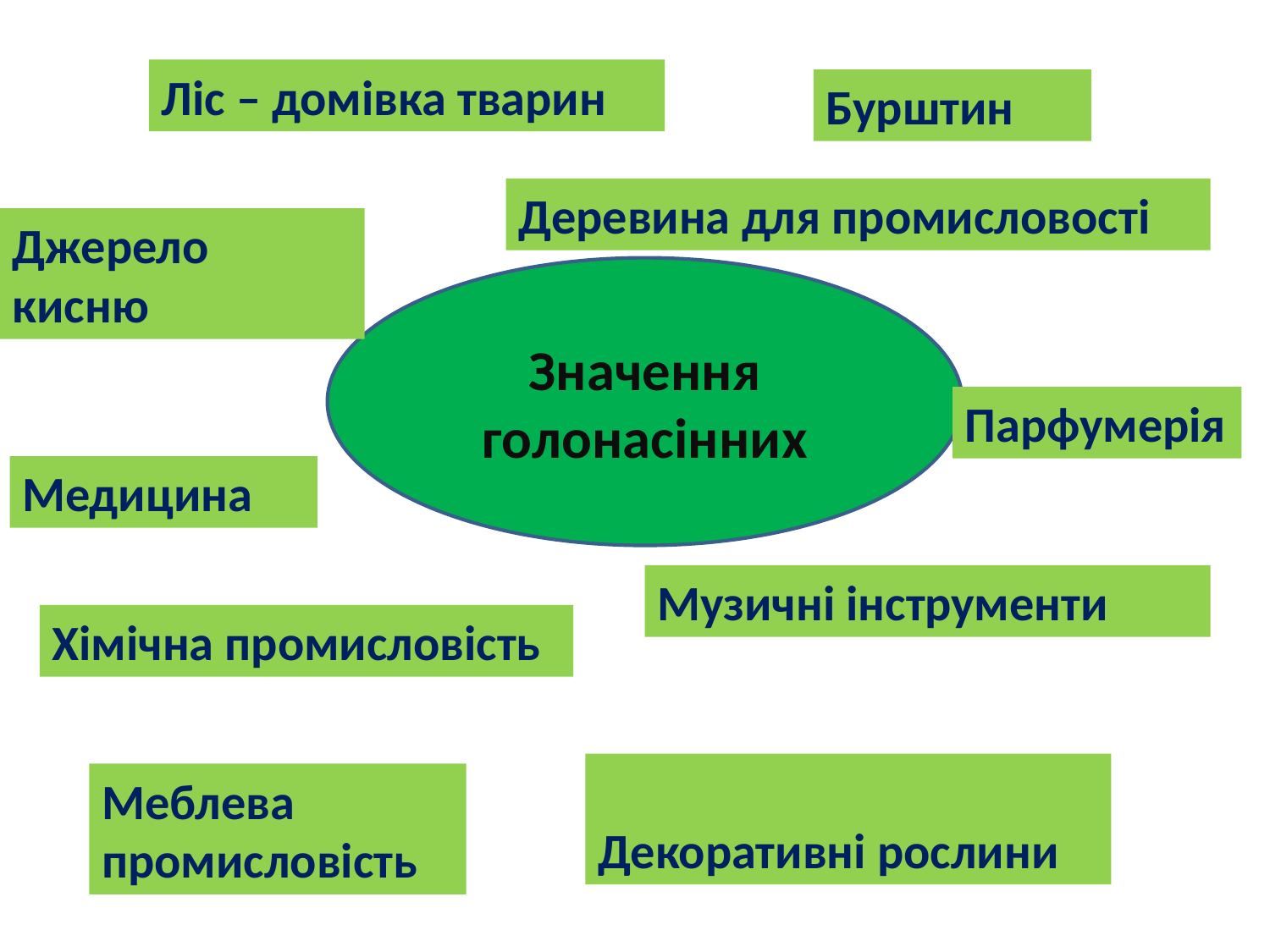

Ліс – домівка тварин
Бурштин
Деревина для промисловості
Джерело кисню
Значення голонасінних
Парфумерія
Медицина
Музичні інструменти
Хімічна промисловість

Декоративні рослини
Меблева промисловість